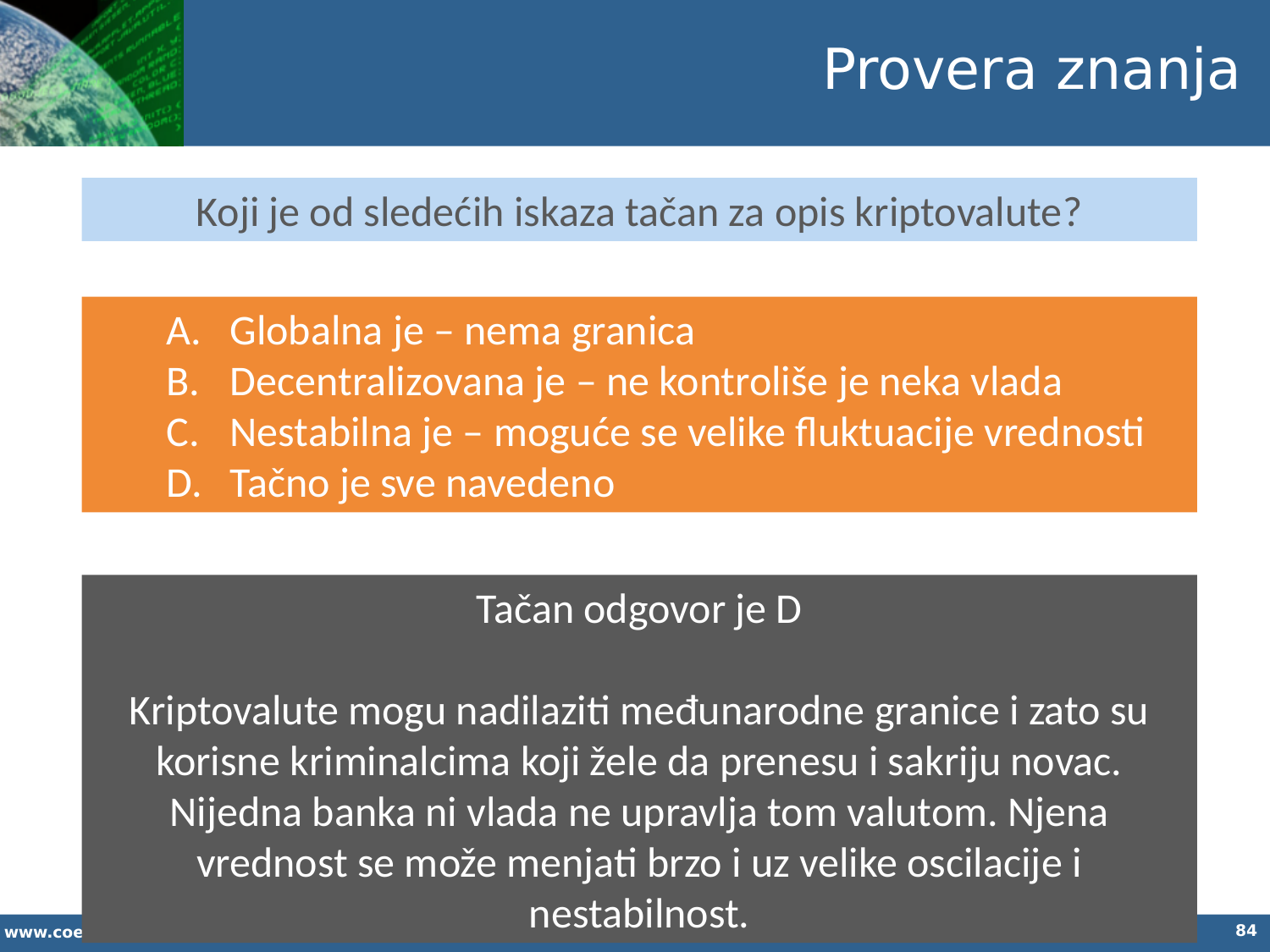

Provera znanja
Koji je od sledećih iskaza tačan za opis kriptovalute?
Globalna je – nema granica
Decentralizovana je – ne kontroliše je neka vlada
Nestabilna je – moguće se velike fluktuacije vrednosti
Tačno je sve navedeno
Tačan odgovor je D

Kriptovalute mogu nadilaziti međunarodne granice i zato su korisne kriminalcima koji žele da prenesu i sakriju novac. Nijedna banka ni vlada ne upravlja tom valutom. Njena vrednost se može menjati brzo i uz velike oscilacije i nestabilnost.